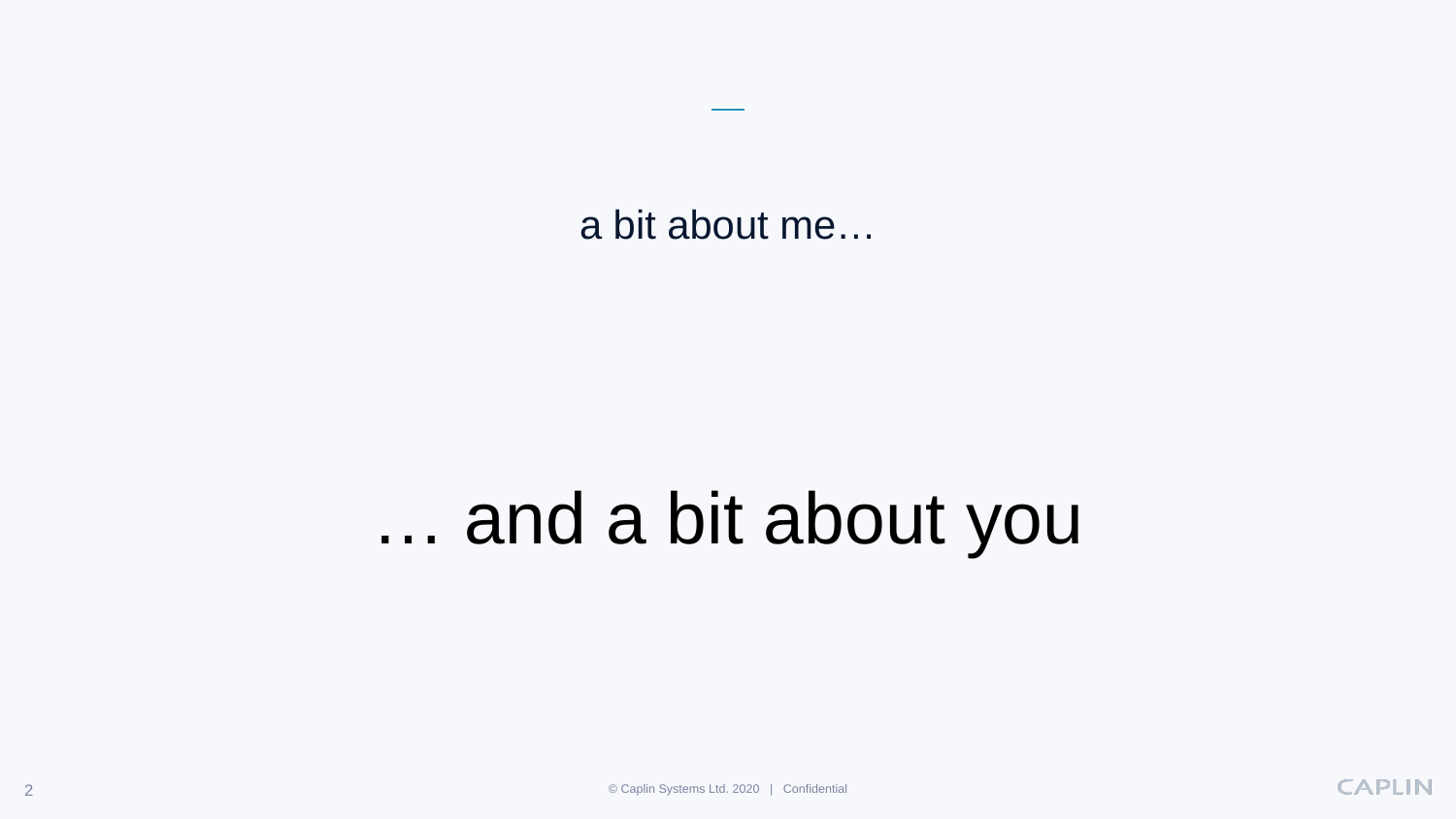

# a bit about me…
… and a bit about you